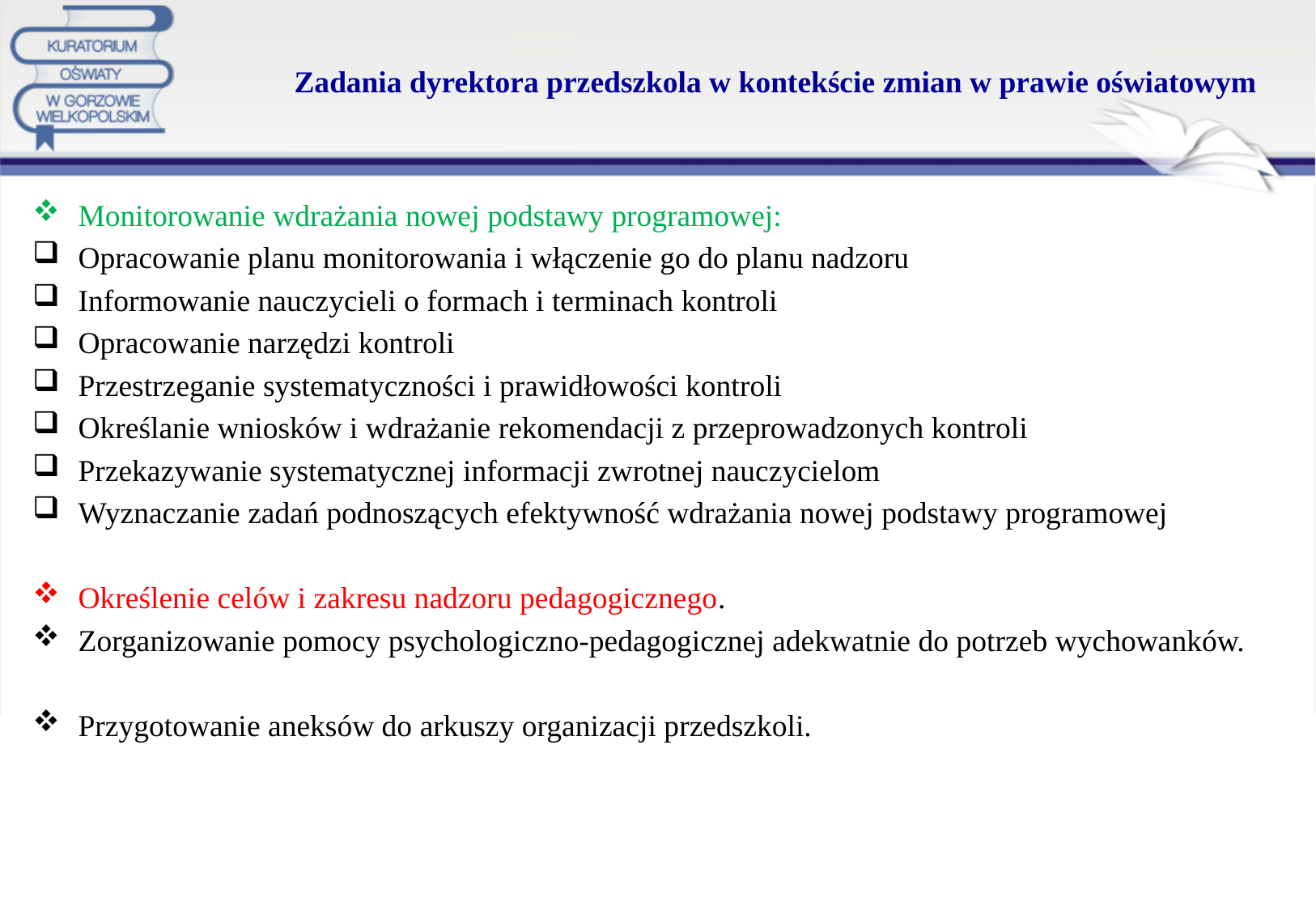

# Zadania dyrektora przedszkola w kontekście zmian w prawie oświatowym
Monitorowanie wdrażania nowej podstawy programowej:
Opracowanie planu monitorowania i włączenie go do planu nadzoru
Informowanie nauczycieli o formach i terminach kontroli
Opracowanie narzędzi kontroli
Przestrzeganie systematyczności i prawidłowości kontroli
Określanie wniosków i wdrażanie rekomendacji z przeprowadzonych kontroli
Przekazywanie systematycznej informacji zwrotnej nauczycielom
Wyznaczanie zadań podnoszących efektywność wdrażania nowej podstawy programowej

Określenie celów i zakresu nadzoru pedagogicznego.
Zorganizowanie pomocy psychologiczno-pedagogicznej adekwatnie do potrzeb wychowanków.

Przygotowanie aneksów do arkuszy organizacji przedszkoli.